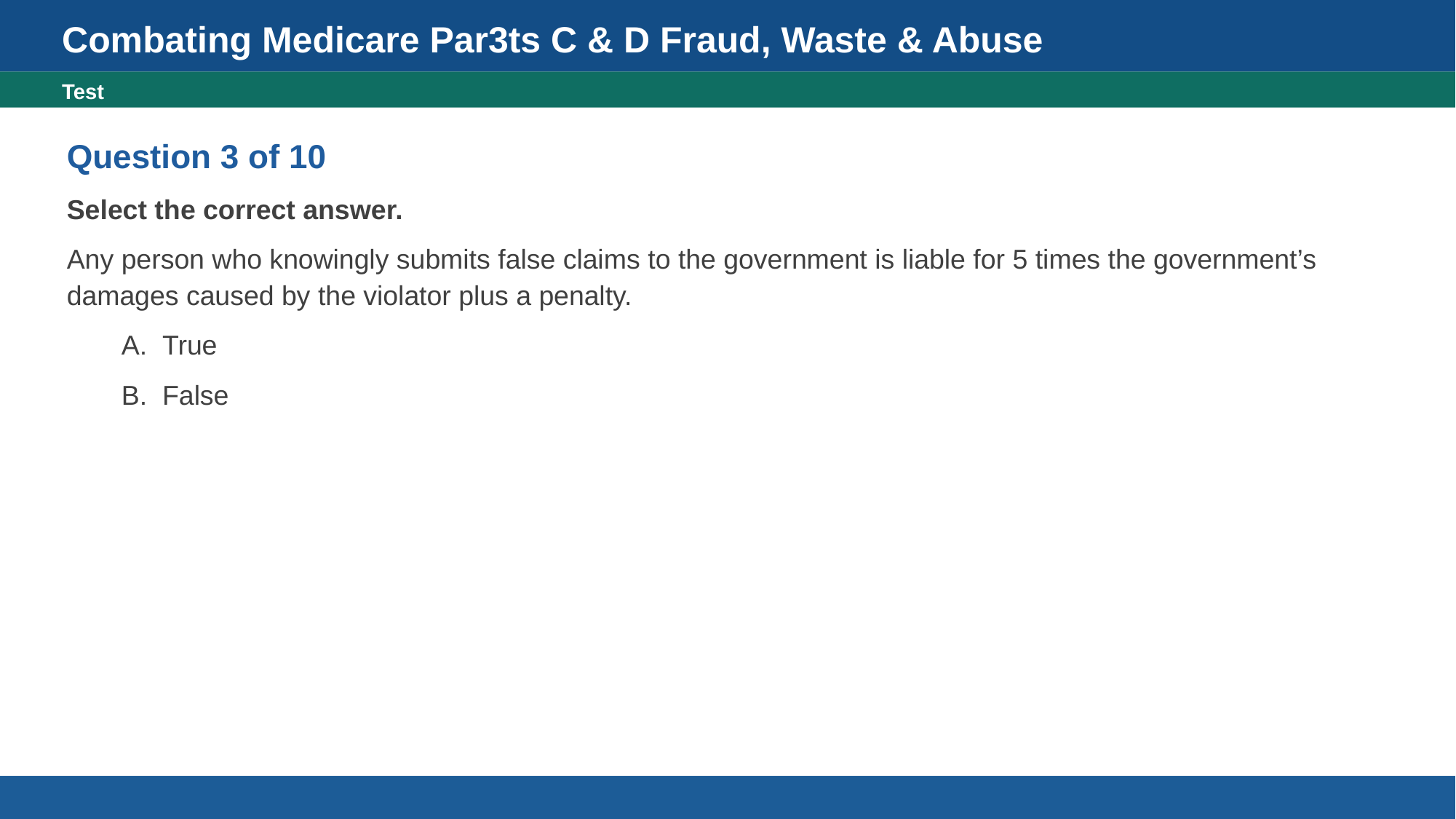

Combating Medicare Par3ts C & D Fraud, Waste & Abuse
Question 3 of 10

Test
Question 3 of 10
Select the correct answer.
Any person who knowingly submits false claims to the government is liable for 5 times the government’s damages caused by the violator plus a penalty.
True
False